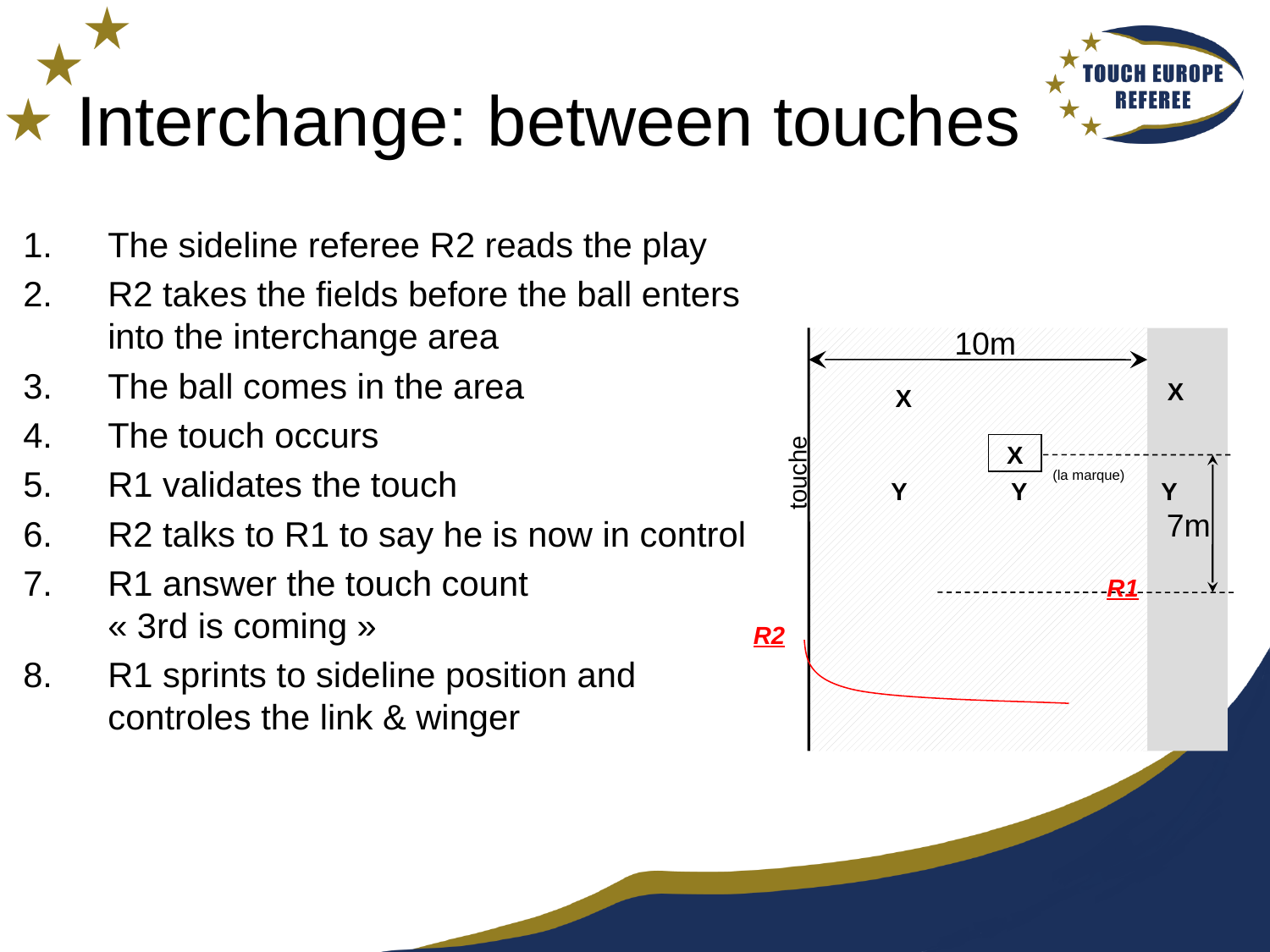

# Interchange: between touches
The sideline referee R2 reads the play
R2 takes the fields before the ball enters into the interchange area
The ball comes in the area
The touch occurs
R1 validates the touch
R2 talks to R1 to say he is now in control
R1 answer the touch count
« 3rd is coming »
R1 sprints to sideline position and controles the link & winger

10m

X
X
X
touche

(la marque)
Y
Y
Y
7m
R1

R2